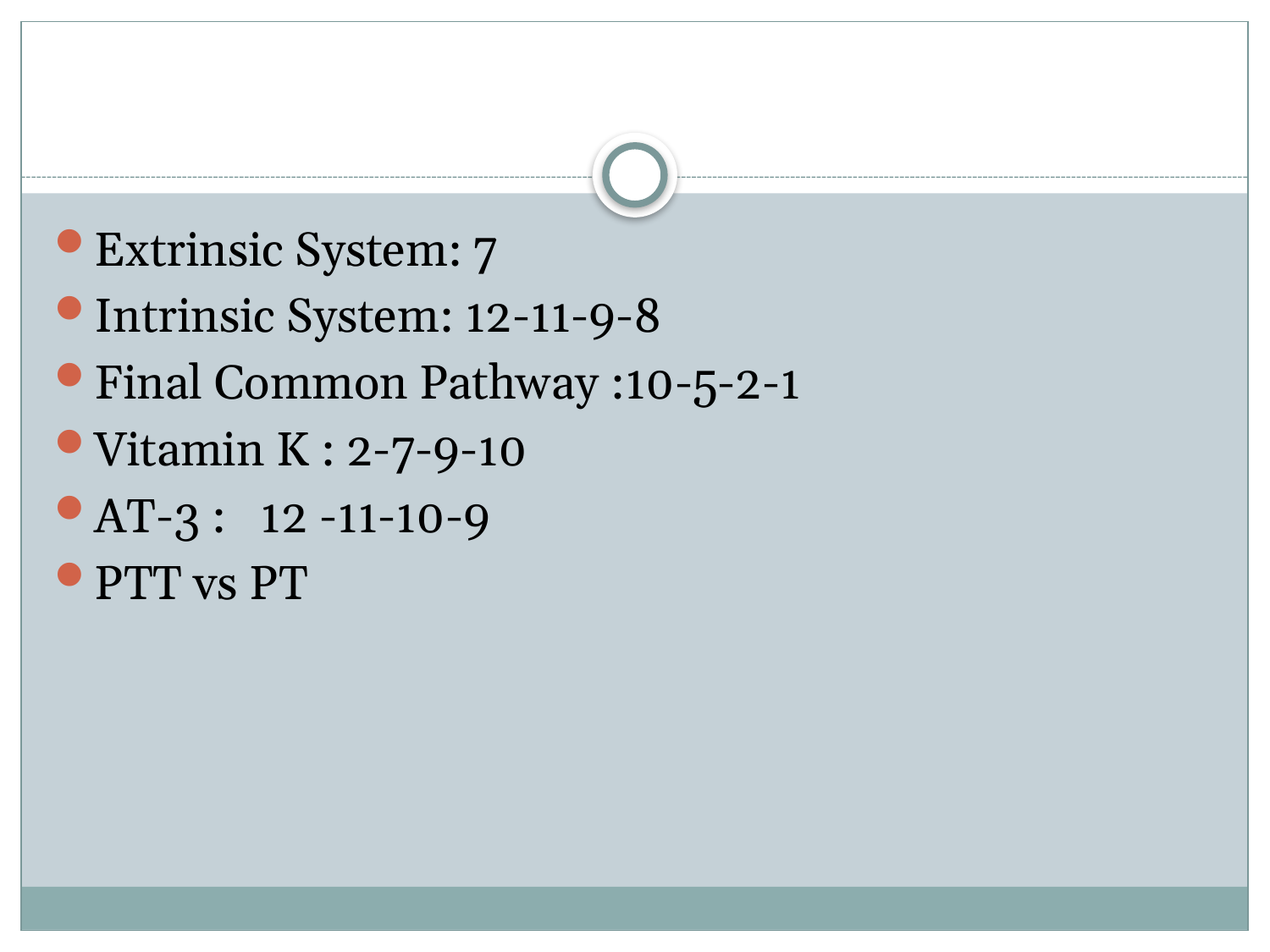

#
Extrinsic System: 7
Intrinsic System: 12-11-9-8
Final Common Pathway :10-5-2-1
Vitamin K : 2-7-9-10
AT-3 :   12 -11-10-9
PTT vs PT